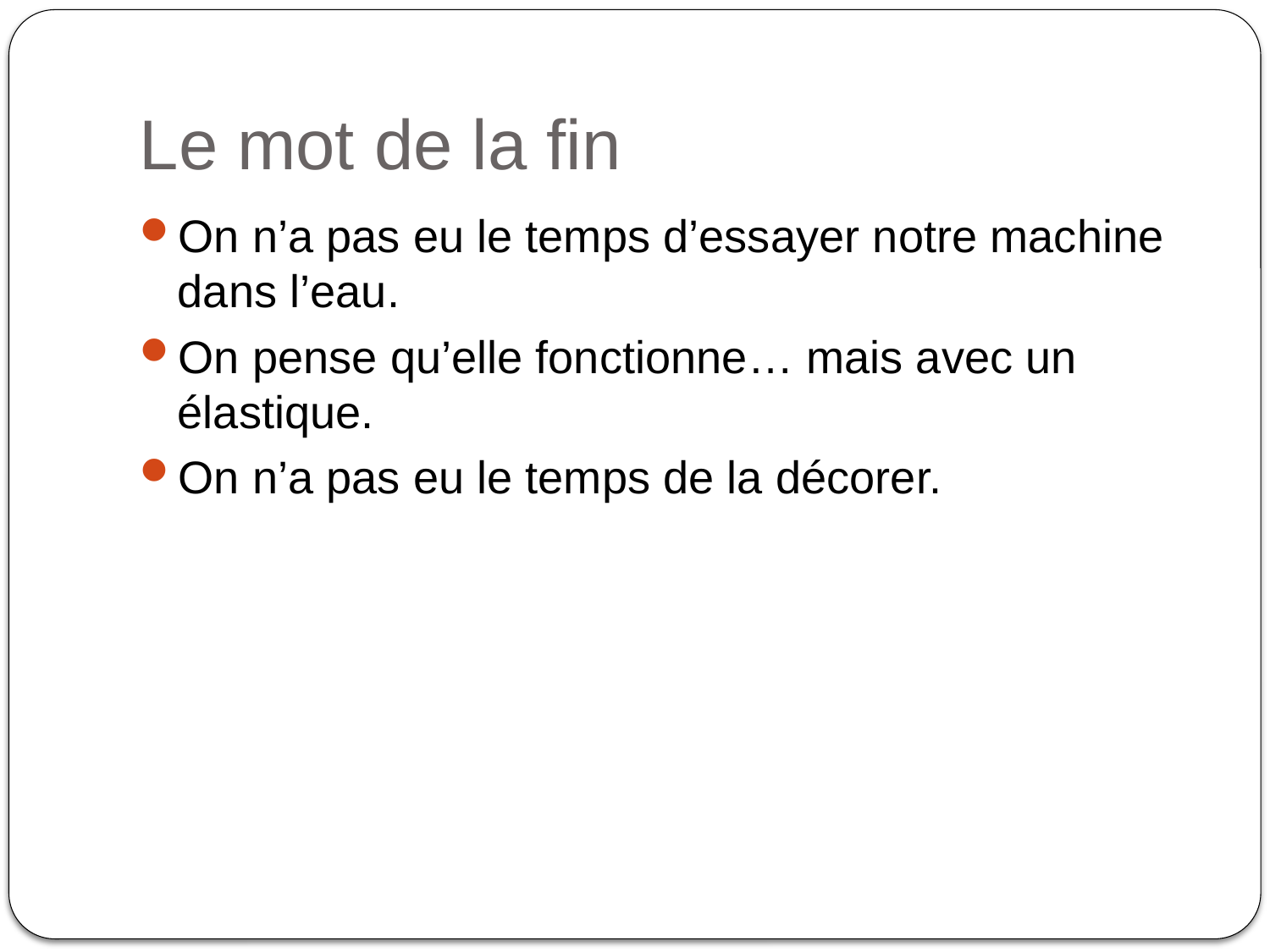

# Le mot de la fin
On n’a pas eu le temps d’essayer notre machine dans l’eau.
On pense qu’elle fonctionne… mais avec un élastique.
On n’a pas eu le temps de la décorer.